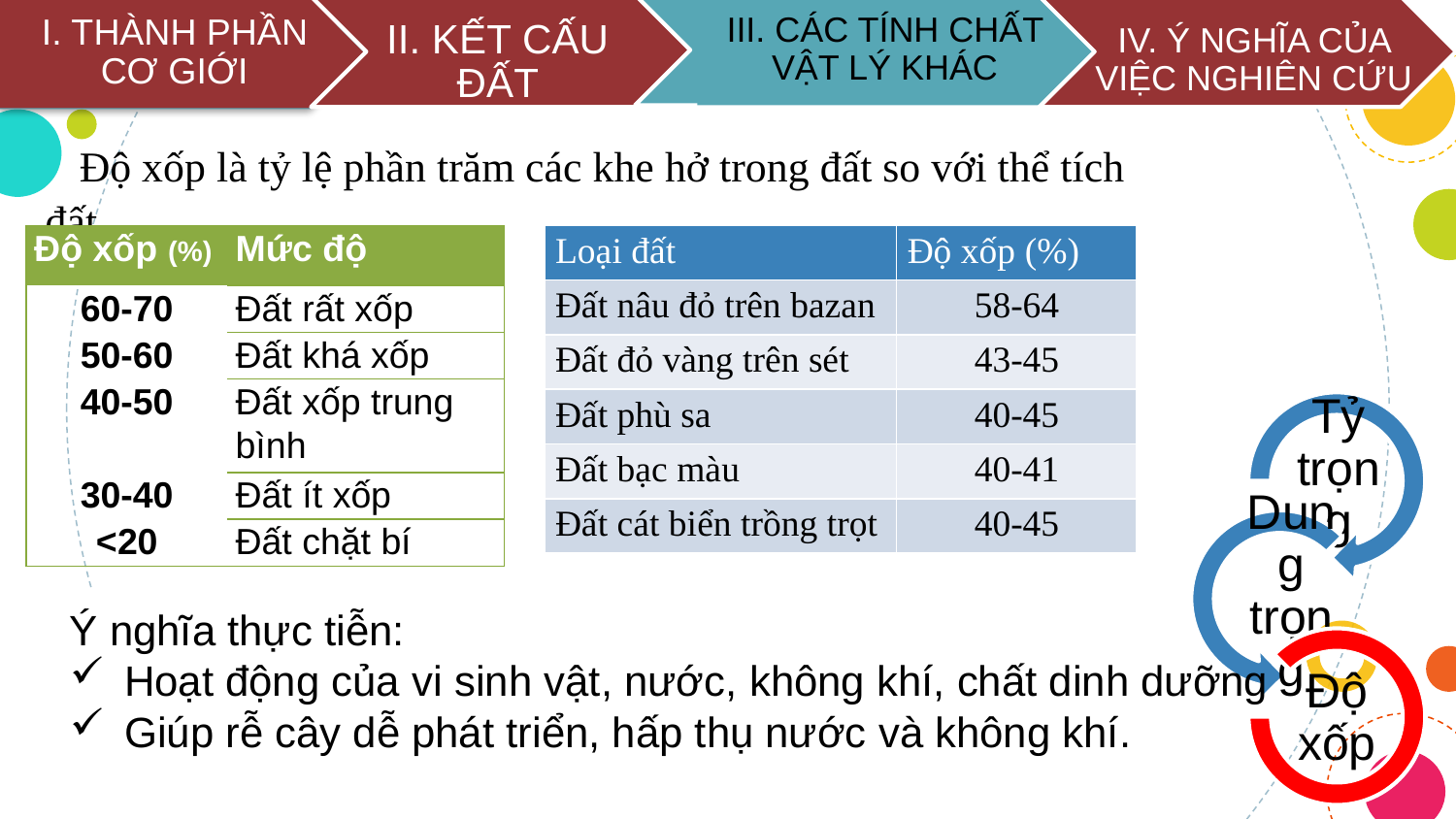

III. CÁC TÍNH CHẤT VẬT LÝ KHÁC

II. KẾT CẤU ĐẤT

IV. Ý NGHĨA CỦA VIỆC NGHIÊN CỨU

I. THÀNH PHẦN CƠ GIỚI
Độ xốp là tỷ lệ phần trăm các khe hở trong đất so với thể tích đất.
Tỷ trọng
Dung trọng
Độ xốp
| Loại đất | Độ xốp (%) |
| --- | --- |
| Đất nâu đỏ trên bazan | 58-64 |
| Đất đỏ vàng trên sét | 43-45 |
| Đất phù sa | 40-45 |
| Đất bạc màu | 40-41 |
| Đất cát biển trồng trọt | 40-45 |
| Độ xốp (%) | Mức độ |
| --- | --- |
| 60-70 | Đất rất xốp |
| 50-60 | Đất khá xốp |
| 40-50 | Đất xốp trung bình |
| 30-40 | Đất ít xốp |
| <20 | Đất chặt bí |

Ý nghĩa thực tiễn:
Hoạt động của vi sinh vật, nước, không khí, chất dinh dưỡng
Giúp rễ cây dễ phát triển, hấp thụ nước và không khí.